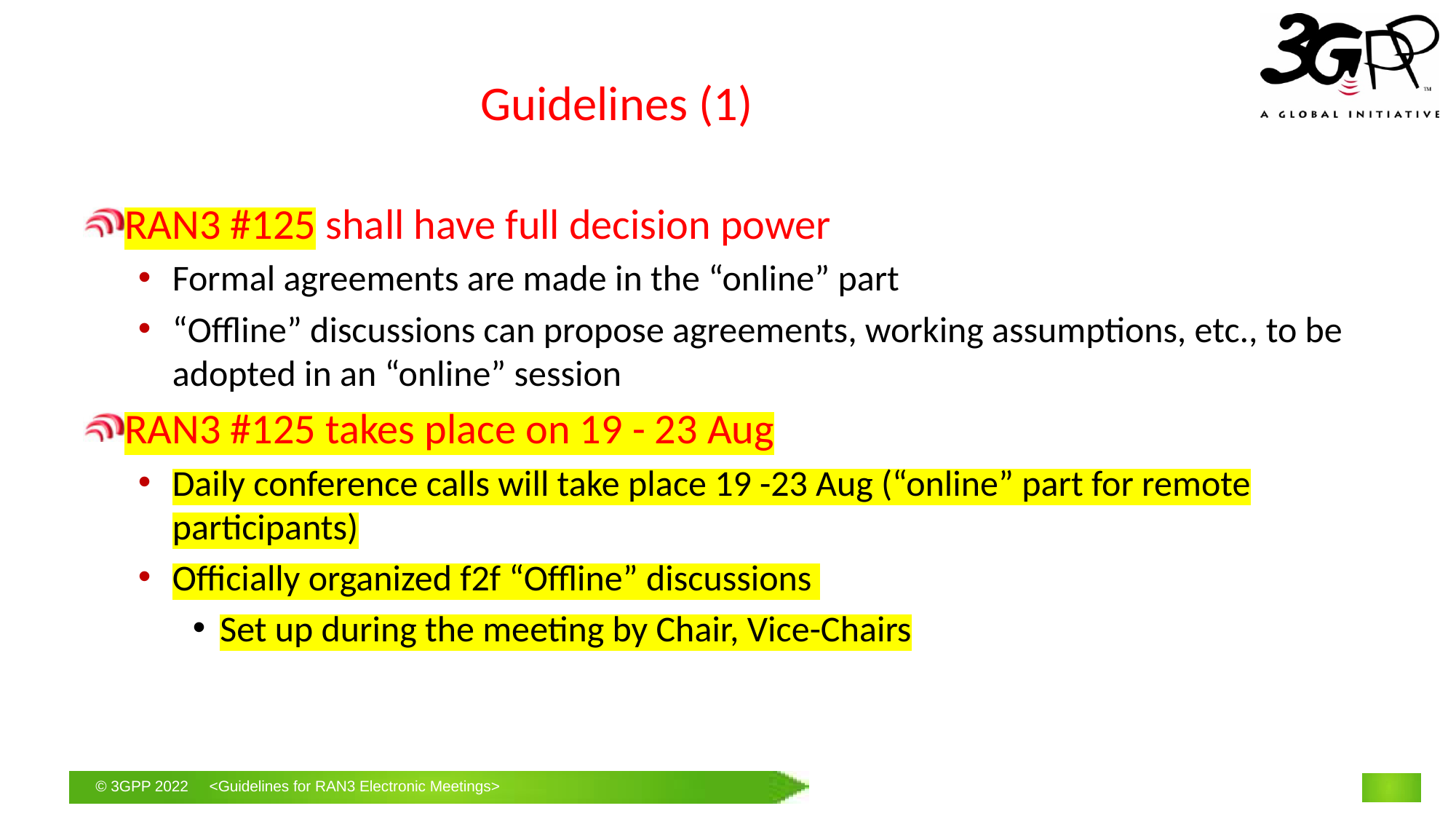

# Guidelines (1)
RAN3 #125 shall have full decision power
Formal agreements are made in the “online” part
“Offline” discussions can propose agreements, working assumptions, etc., to be adopted in an “online” session
RAN3 #125 takes place on 19 - 23 Aug
Daily conference calls will take place 19 -23 Aug (“online” part for remote participants)
Officially organized f2f “Offline” discussions
Set up during the meeting by Chair, Vice-Chairs

6